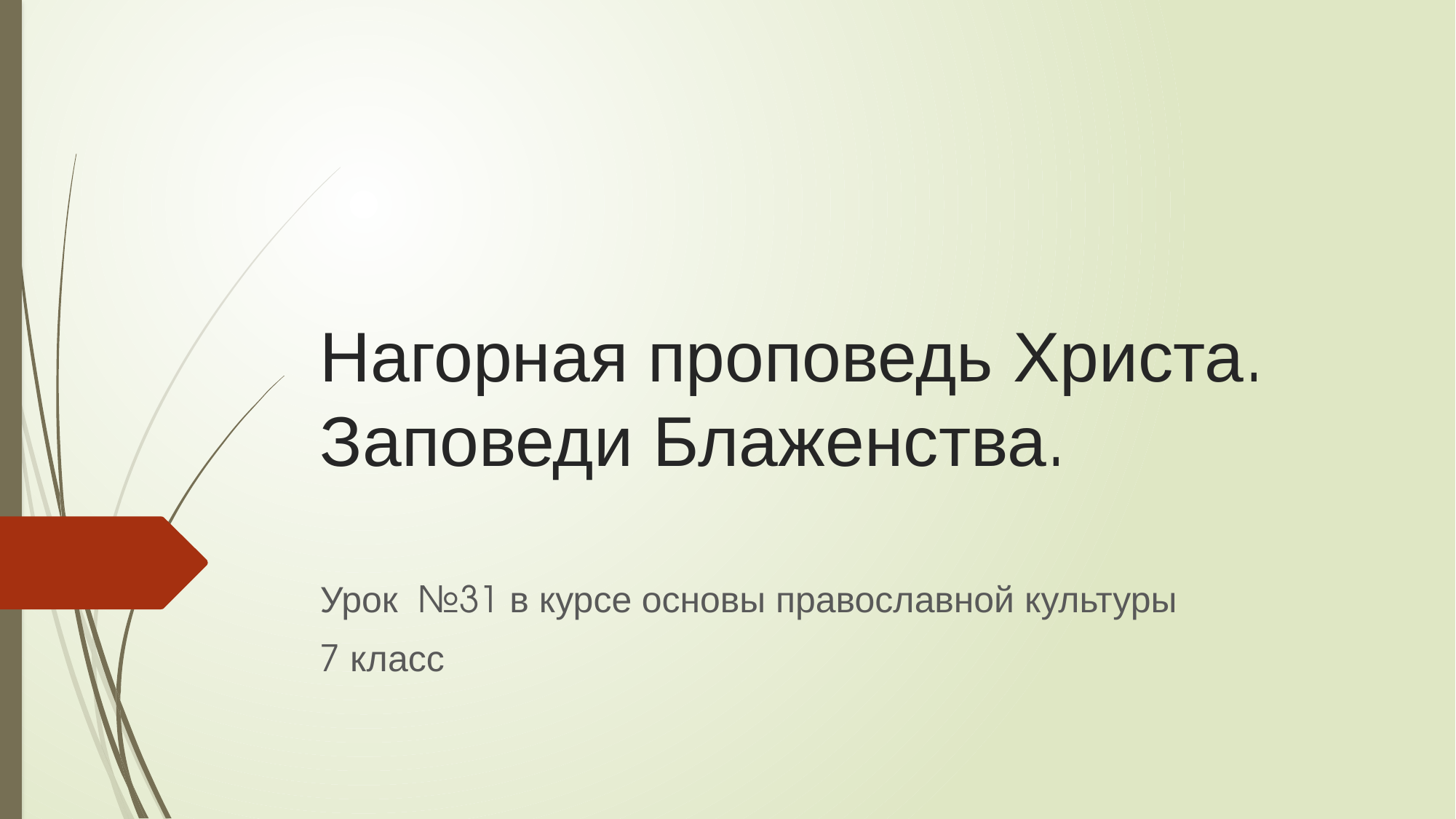

# Нагорная проповедь Христа. Заповеди Блаженства.
Урок  №31 в курсе основы православной культуры
7 класс